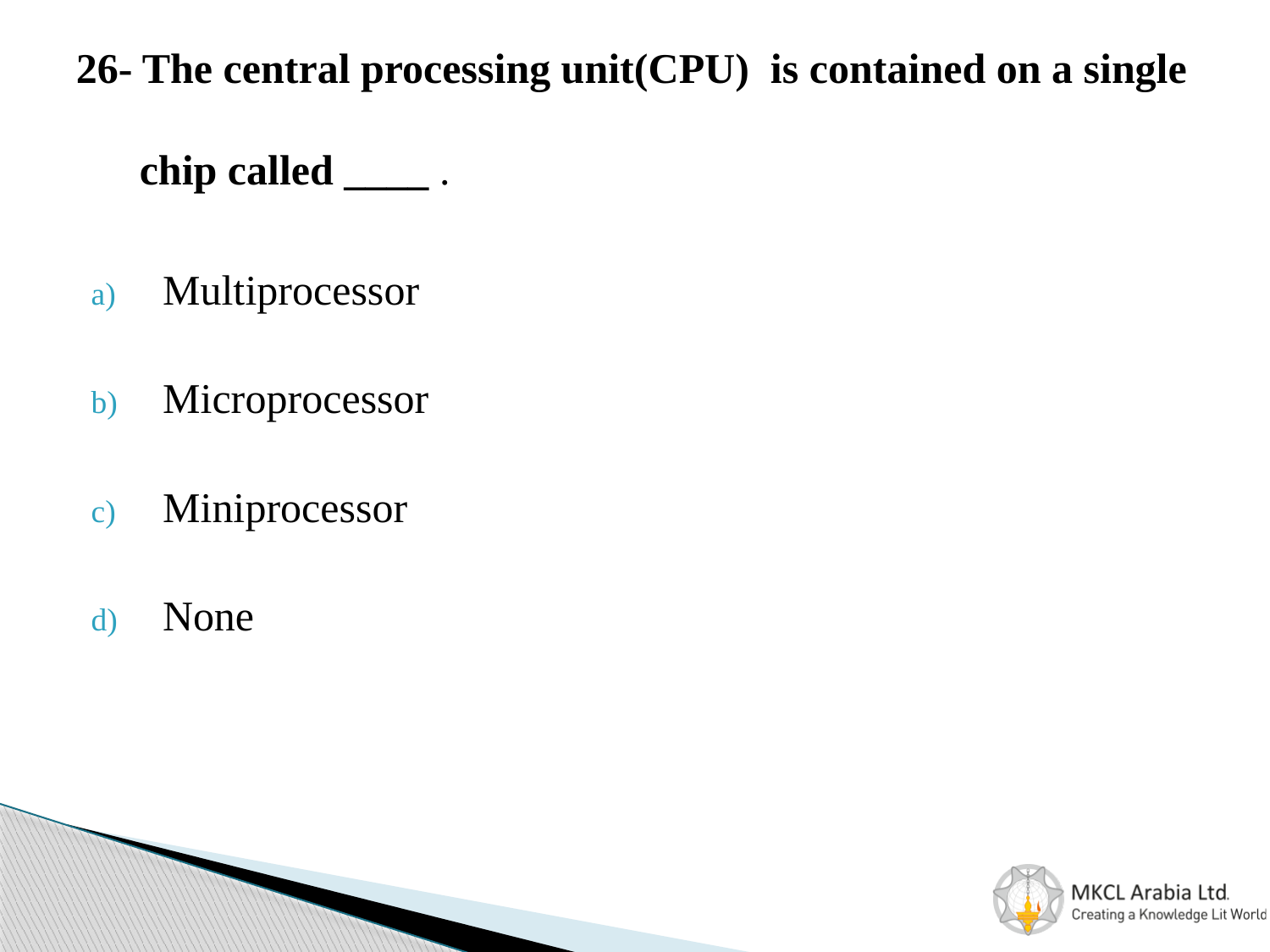

# 26- The central processing unit(CPU)  is contained on a single chip called ____ .
Multiprocessor
Microprocessor
Miniprocessor
None